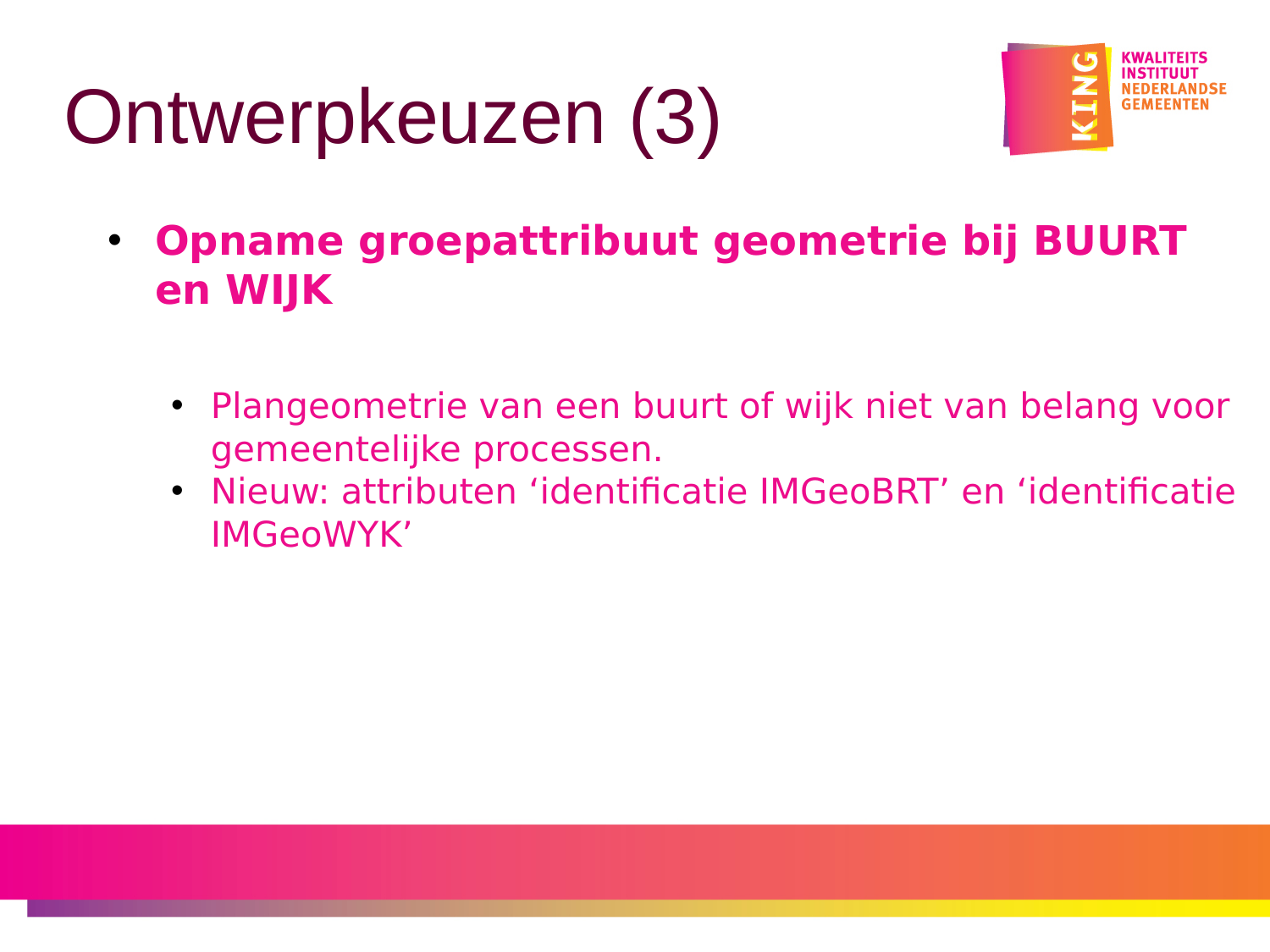

# Ontwerpkeuzen (3)
Opname groepattribuut geometrie bij BUURT en WIJK

Plangeometrie van een buurt of wijk niet van belang voor gemeentelijke processen.
Nieuw: attributen ‘identificatie IMGeoBRT’ en ‘identificatie IMGeoWYK’